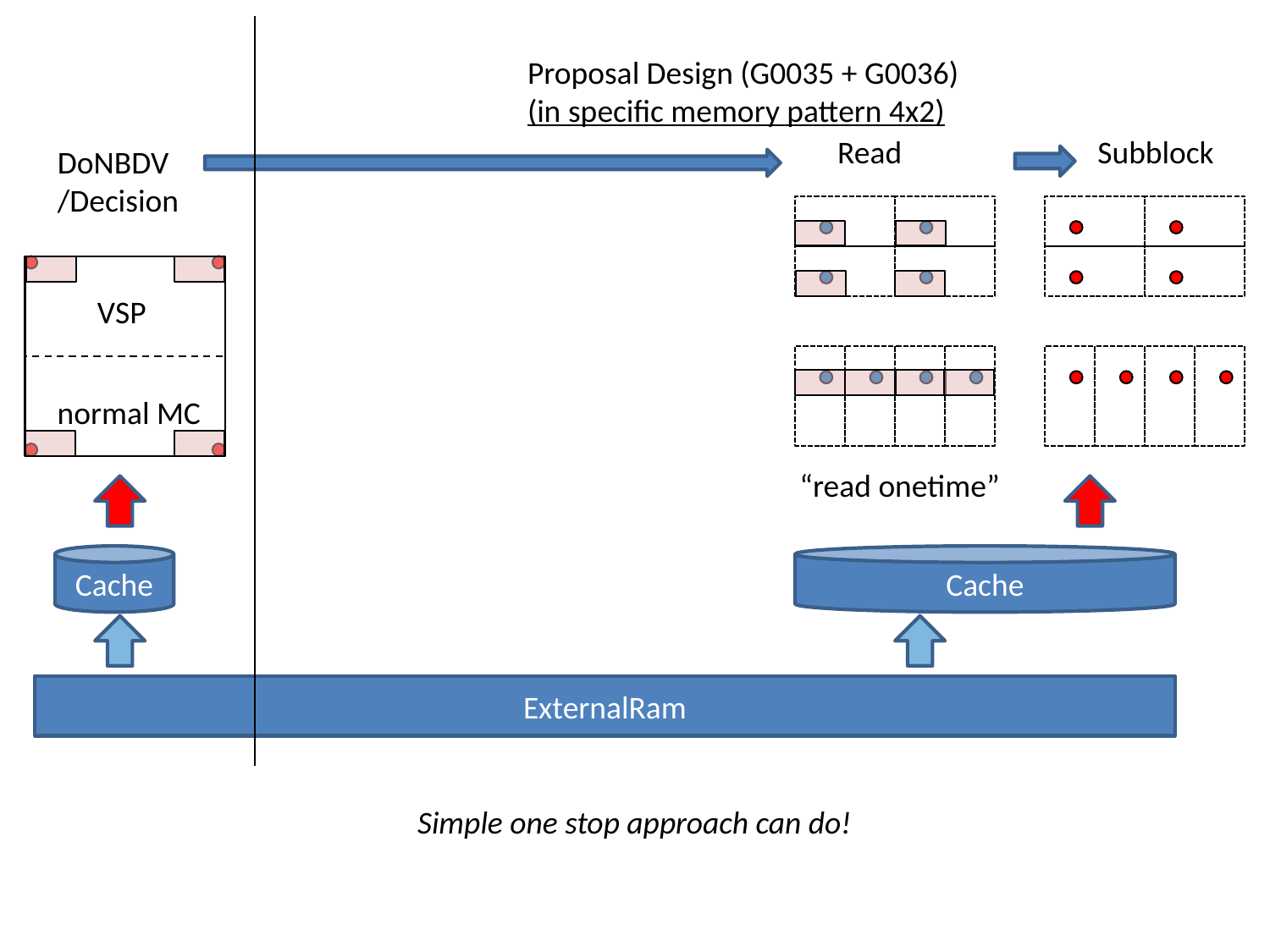

Proposal Design (G0035 + G0036)
(in specific memory pattern 4x2)
Read
Subblock
DoNBDV
/Decision

VSP

normal MC

“read onetime”

Cache
Cache

ExternalRam
Simple one stop approach can do!